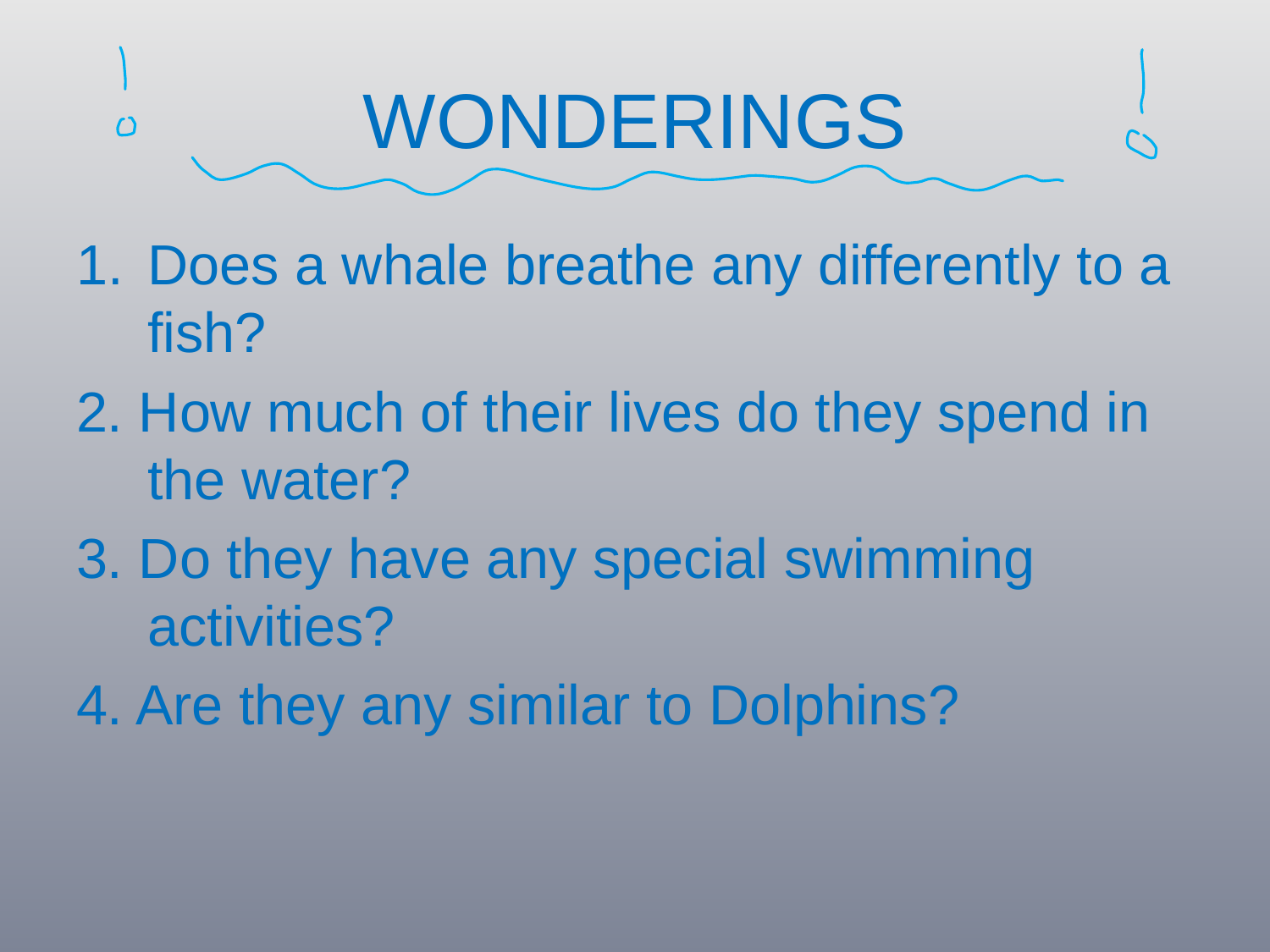

# WONDERINGS
Does a whale breathe any differently to a fish?
2. How much of their lives do they spend in the water?
3. Do they have any special swimming activities?
4. Are they any similar to Dolphins?